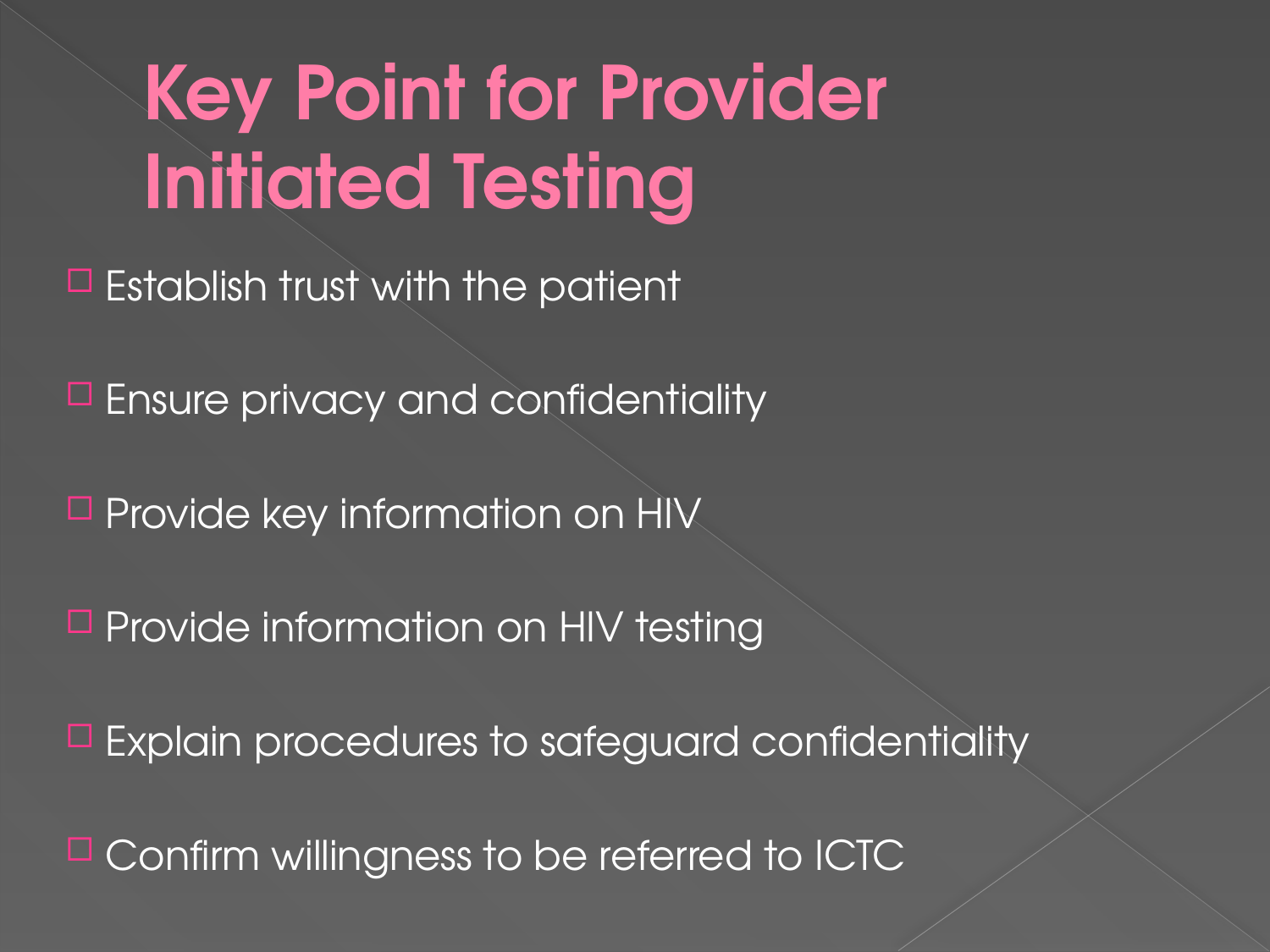

# Key Point for Provider Initiated Testing
Establish trust with the patient

Ensure privacy and confidentiality

Provide key information on HIV

Provide information on HIV testing

Explain procedures to safeguard confidentiality

Confirm willingness to be referred to ICTC